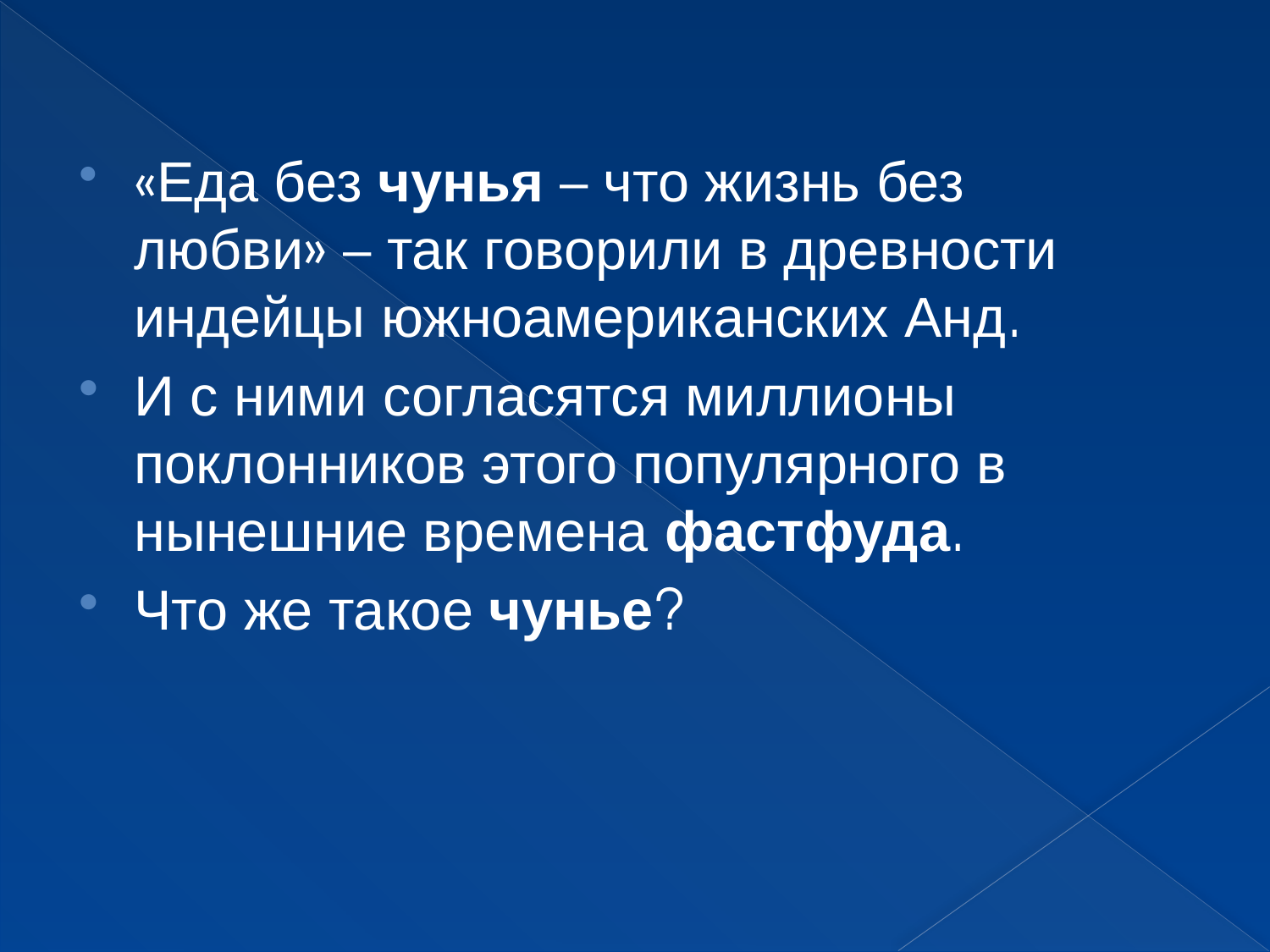

«Еда без чунья – что жизнь без любви» – так говорили в древности индейцы южноамериканских Анд.
И с ними согласятся миллионы поклонников этого популярного в нынешние времена фастфуда.
Что же такое чунье?